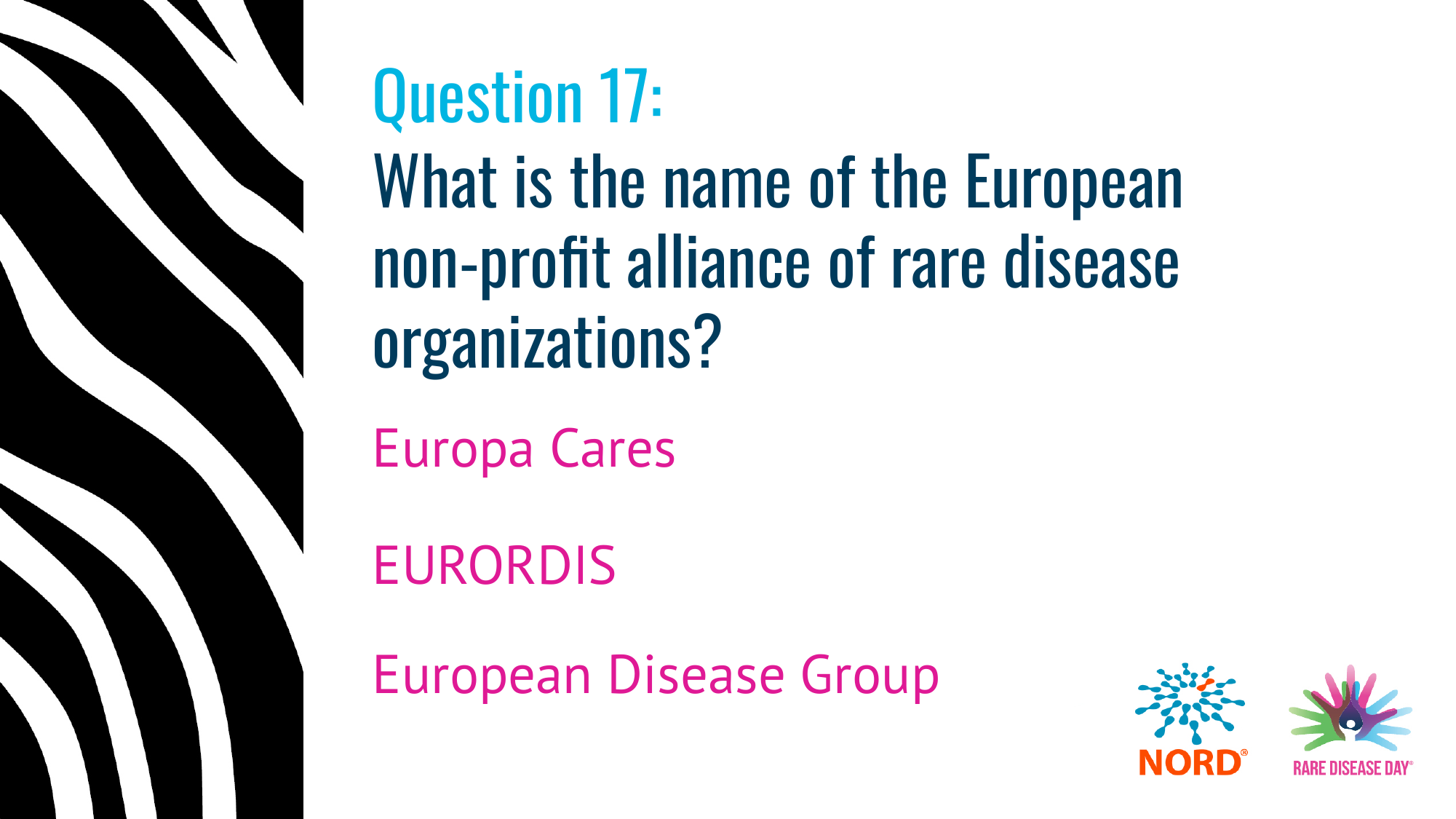

# Question 17:
What is the name of the European
non-profit alliance of rare disease organizations?
Europa Cares
EURORDIS
European Disease Group